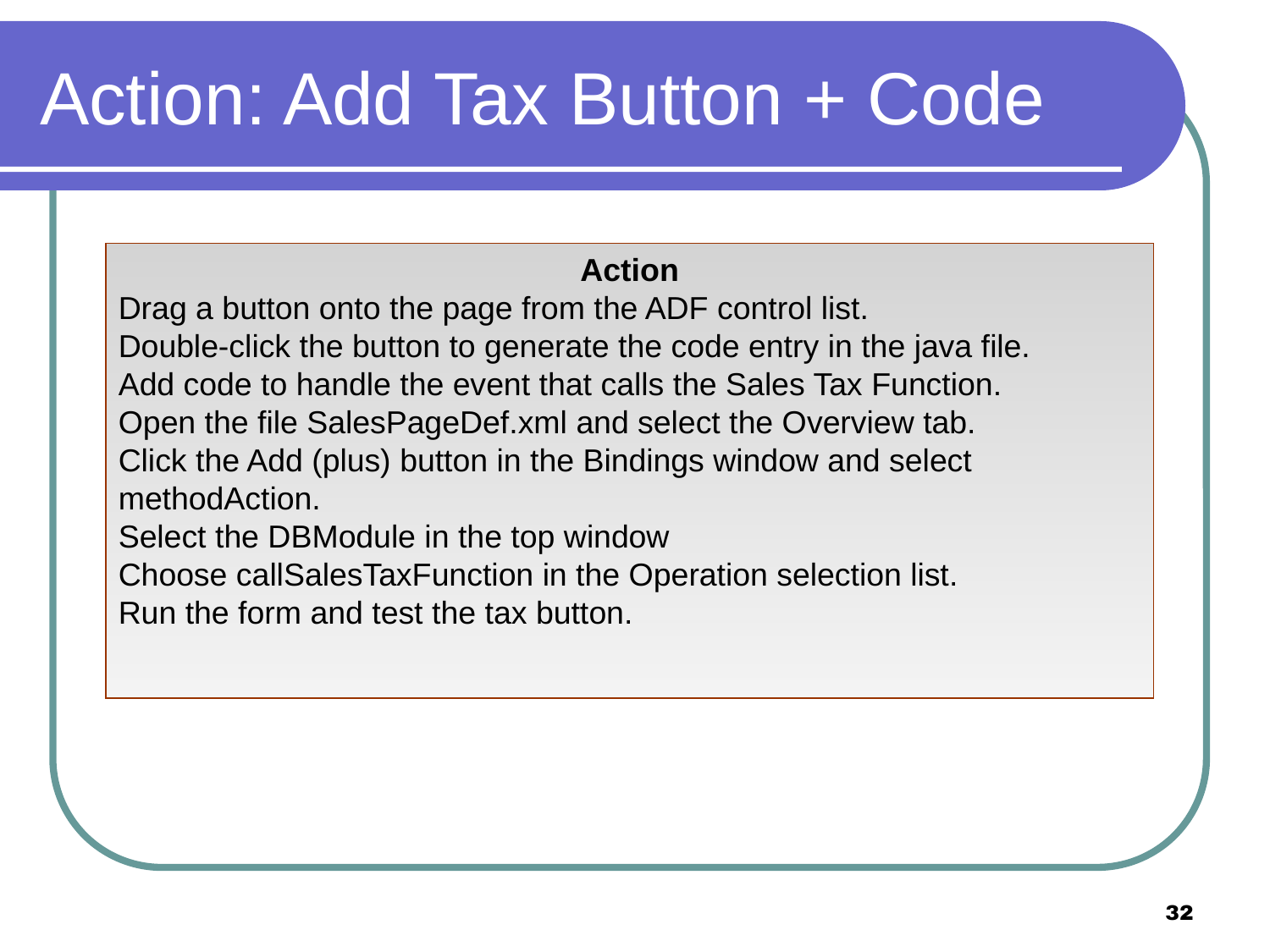

# Action: Add Tax Button + Code
Action
Drag a button onto the page from the ADF control list.
Double-click the button to generate the code entry in the java file.
Add code to handle the event that calls the Sales Tax Function.
Open the file SalesPageDef.xml and select the Overview tab.
Click the Add (plus) button in the Bindings window and select methodAction.
Select the DBModule in the top window
Choose callSalesTaxFunction in the Operation selection list.
Run the form and test the tax button.

32